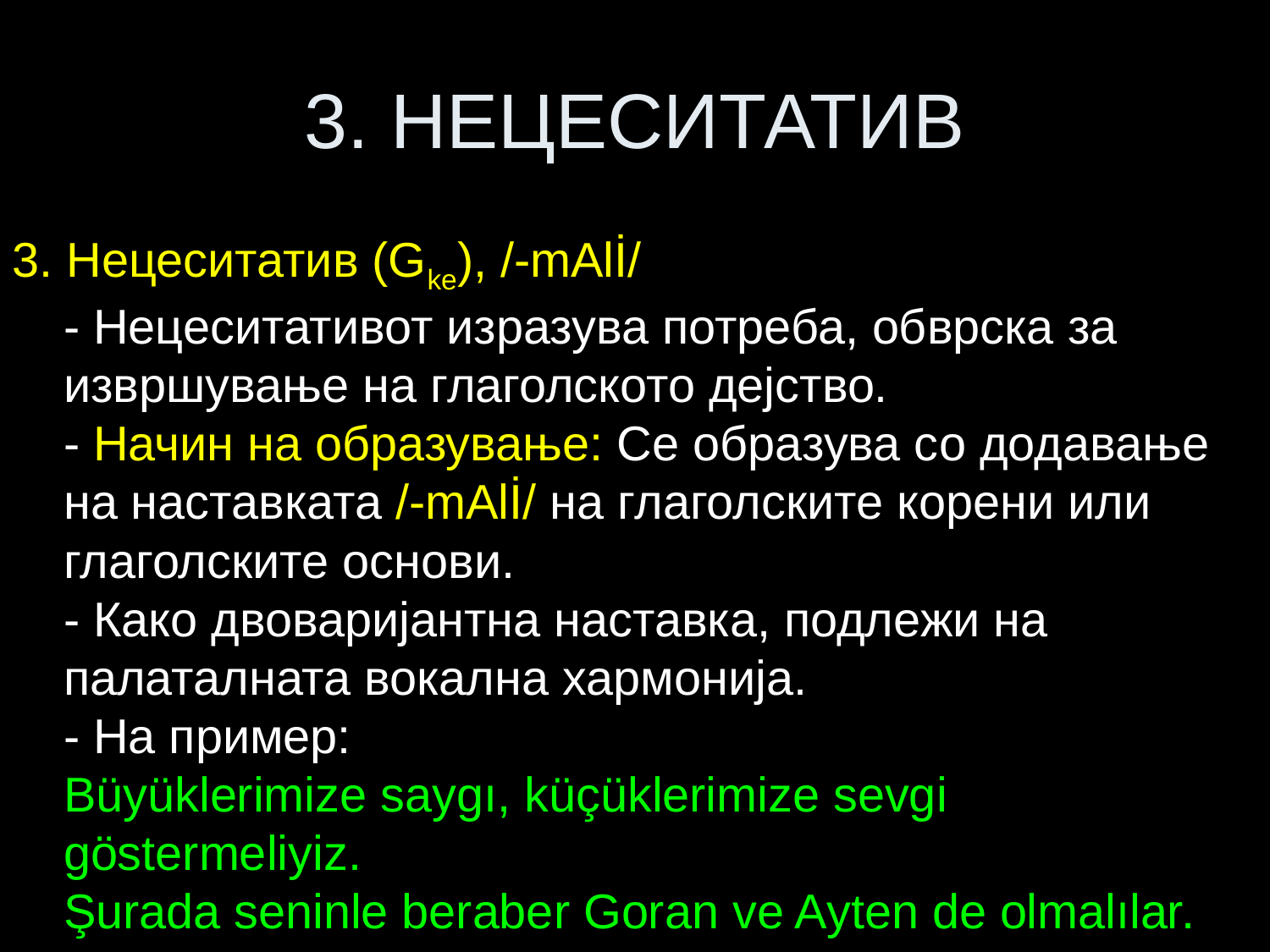

# 3. НЕЦЕСИТАТИВ
3. Нецеситатив (Gke), /-mAlİ/
- Нецеситативот изразува потреба, обврска за извршување на глаголското дејство.
- Начин на образување: Се образува со додавање на наставката /-mAlİ/ на глаголските корени или глаголските основи.
- Како двоваријантна наставка, подлежи на палаталната вокална хармонија.
- На пример:
Büyüklerimize saygı, küçüklerimize sevgi göstermeliyiz.
Şurada seninle beraber Goran ve Ayten de olmalılar.